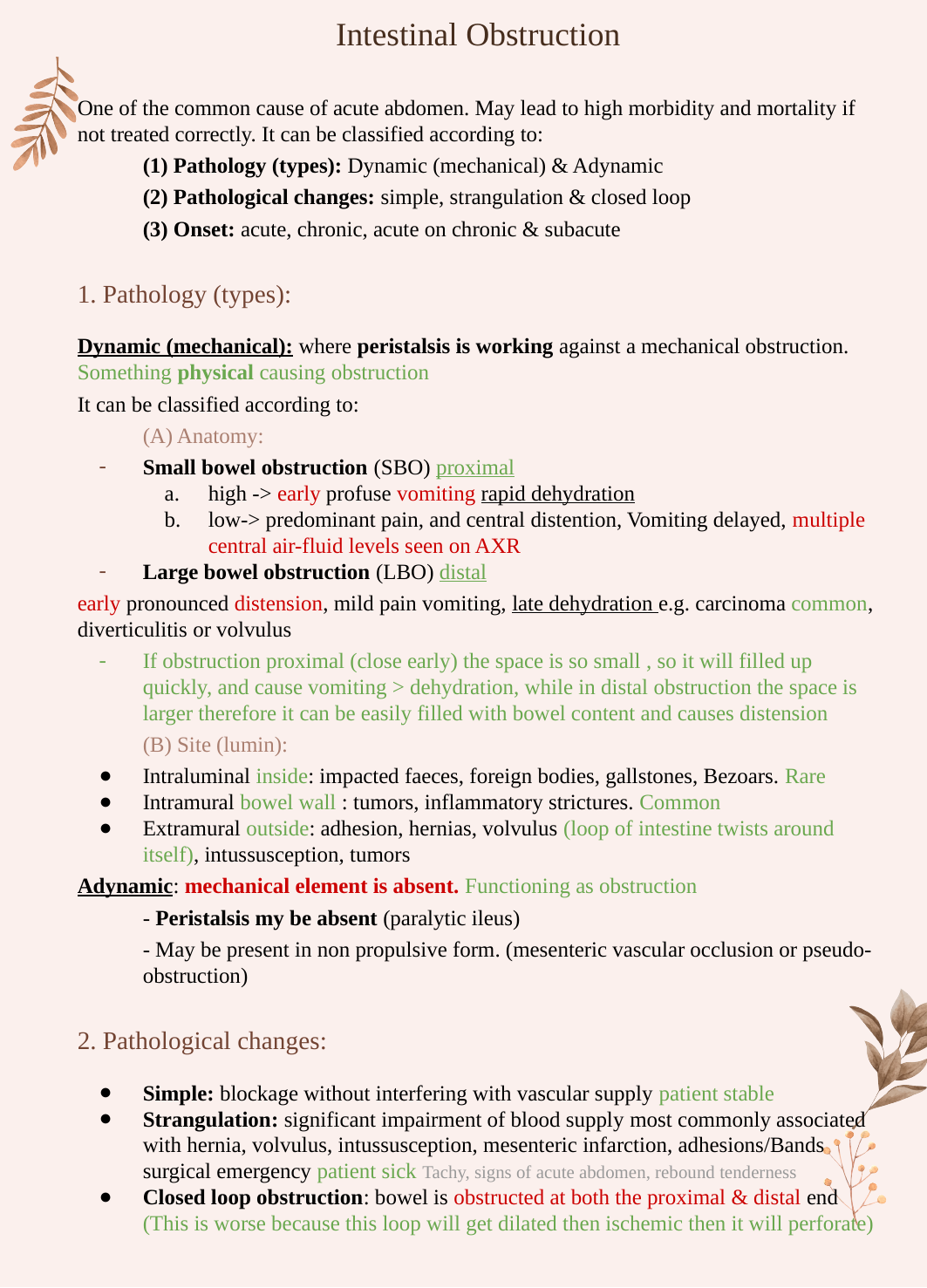

Intestinal Obstruction

One of the common cause of acute abdomen. May lead to high morbidity and mortality if not treated correctly. It can be classified according to:
(1) Pathology (types): Dynamic (mechanical) & Adynamic
(2) Pathological changes: simple, strangulation & closed loop
(3) Onset: acute, chronic, acute on chronic & subacute

1. Pathology (types):

Dynamic (mechanical): where peristalsis is working against a mechanical obstruction. Something physical causing obstruction
It can be classified according to:
(A) Anatomy:
Small bowel obstruction (SBO) proximal
high -> early profuse vomiting rapid dehydration
low-> predominant pain, and central distention, Vomiting delayed, multiple central air-fluid levels seen on AXR
Large bowel obstruction (LBO) distal
early pronounced distension, mild pain vomiting, late dehydration e.g. carcinoma common,  diverticulitis or volvulus
If obstruction proximal (close early) the space is so small , so it will filled up quickly, and cause vomiting > dehydration, while in distal obstruction the space is larger therefore it can be easily filled with bowel content and causes distension
(B) Site (lumin):
Intraluminal inside: impacted faeces, foreign bodies, gallstones, Bezoars. Rare
Intramural bowel wall : tumors, inflammatory strictures. Common
Extramural outside: adhesion, hernias, volvulus (loop of intestine twists around itself), intussusception, tumors
Adynamic: mechanical element is absent. Functioning as obstruction
- Peristalsis my be absent (paralytic ileus)
- May be present in non propulsive form. (mesenteric vascular occlusion or pseudo-obstruction)

2. Pathological changes:

Simple: blockage without interfering with vascular supply patient stable
Strangulation: significant impairment of blood supply most commonly associated with hernia, volvulus, intussusception, mesenteric infarction, adhesions/Bands surgical emergency patient sick Tachy, signs of acute abdomen, rebound tenderness
Closed loop obstruction: bowel is obstructed at both the proximal & distal end (This is worse because this loop will get dilated then ischemic then it will perforate)